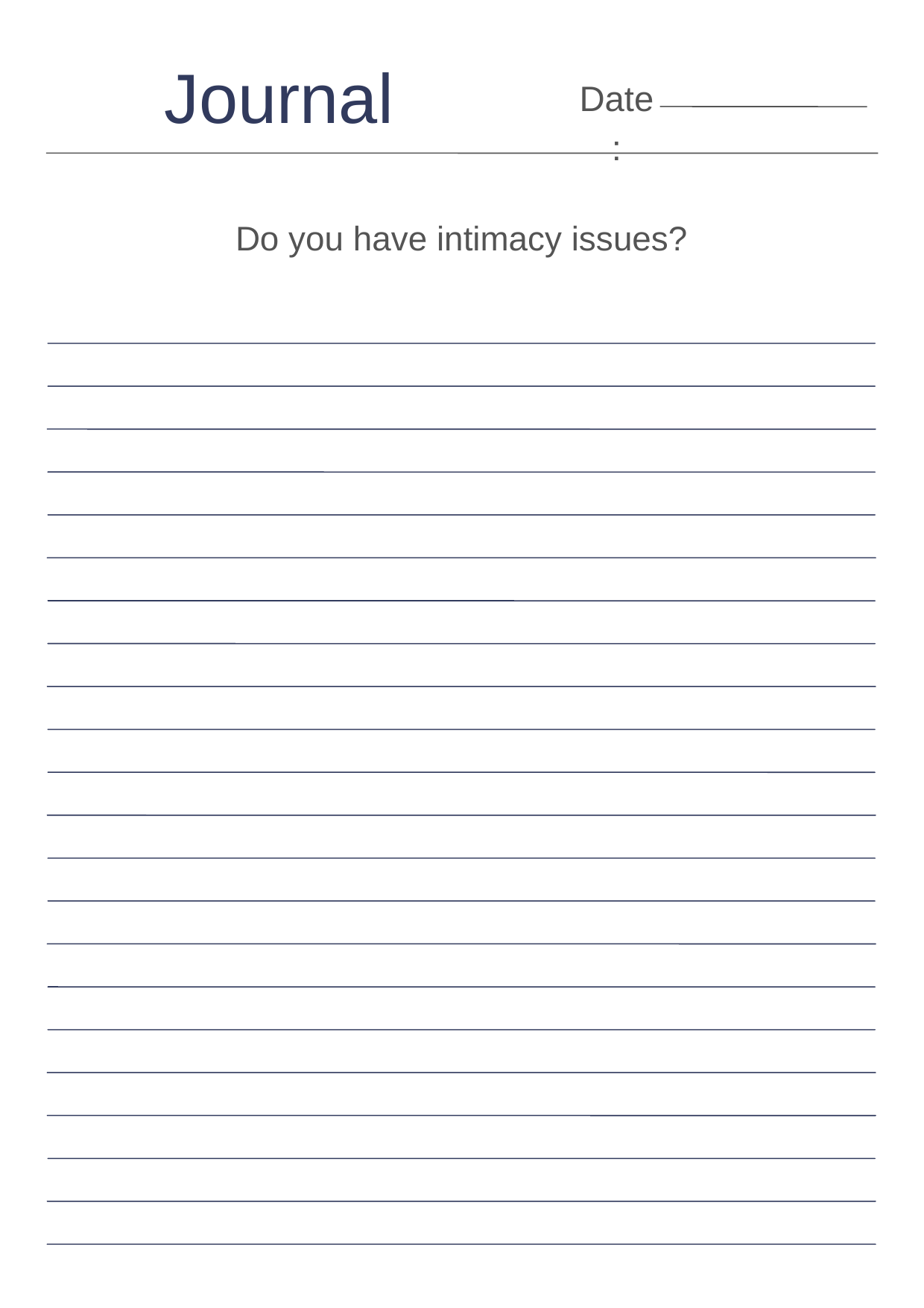

Journal
Date:

Do you have intimacy issues?